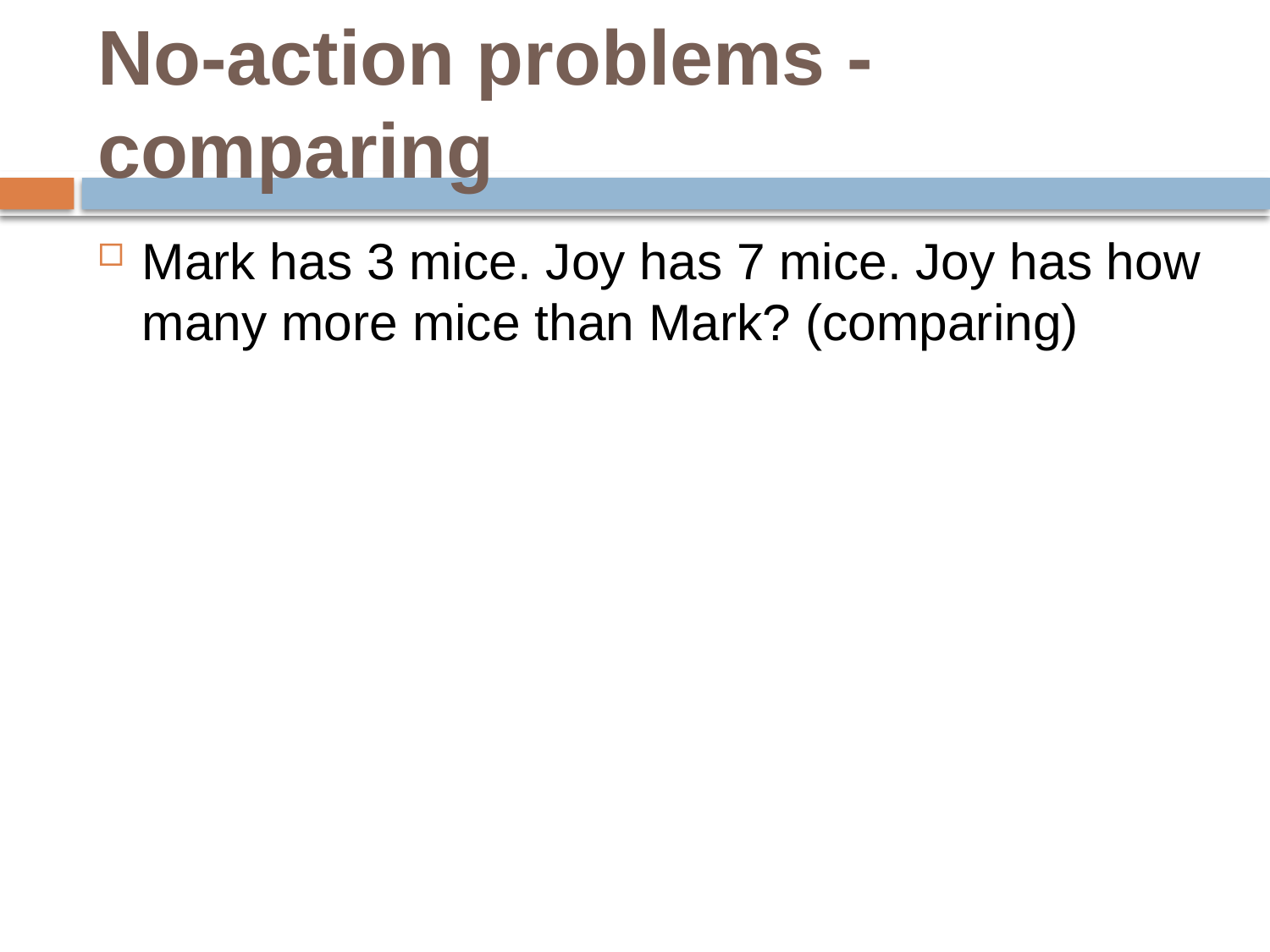

# No-action problems - comparing
Mark has 3 mice. Joy has 7 mice. Joy has how many more mice than Mark? (comparing)